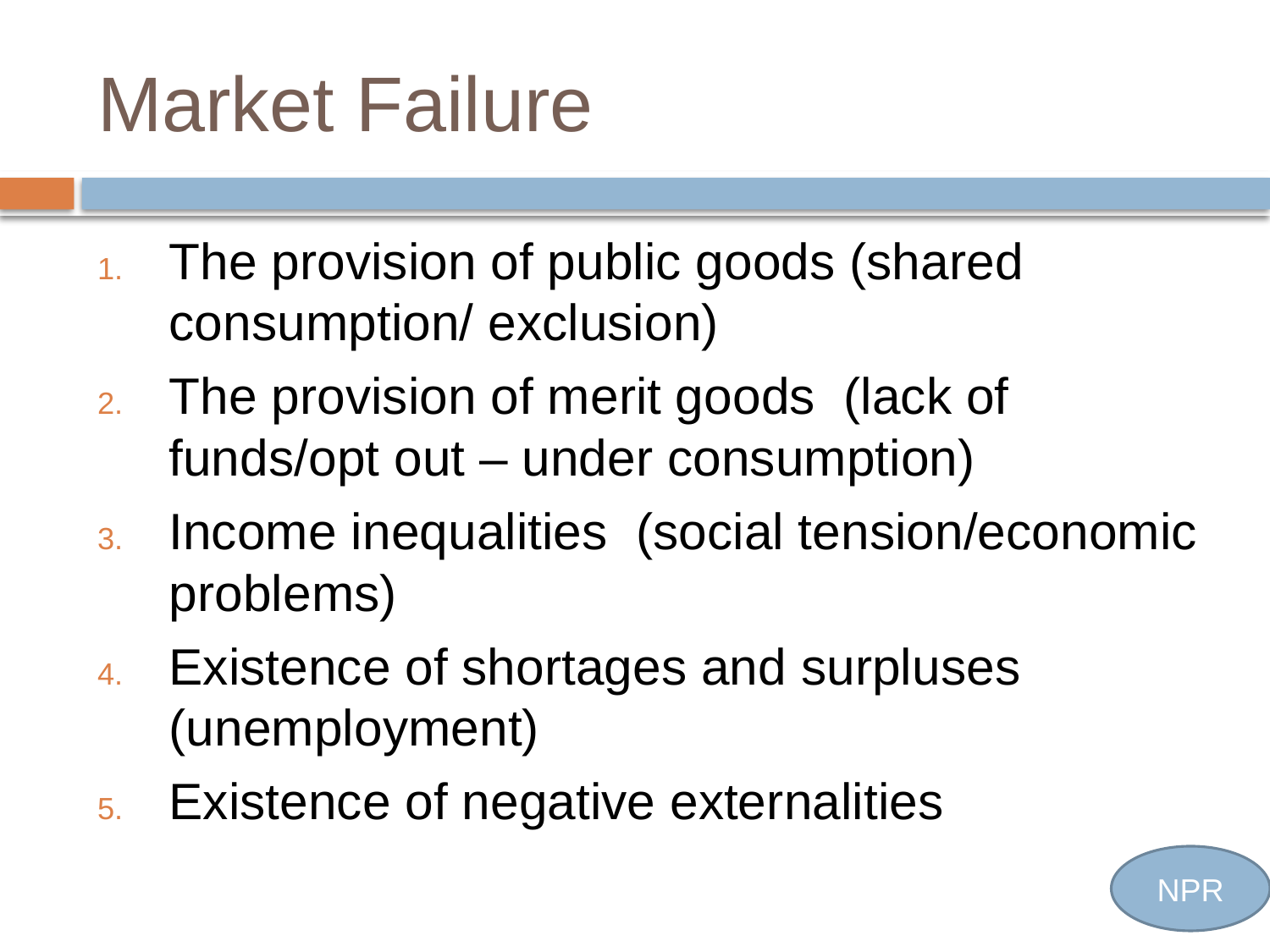

# Market Failure
The provision of public goods (shared consumption/ exclusion)
The provision of merit goods  (lack of funds/opt out – under consumption)
Income inequalities  (social tension/economic problems)
Existence of shortages and surpluses (unemployment)
Existence of negative externalities

NPR